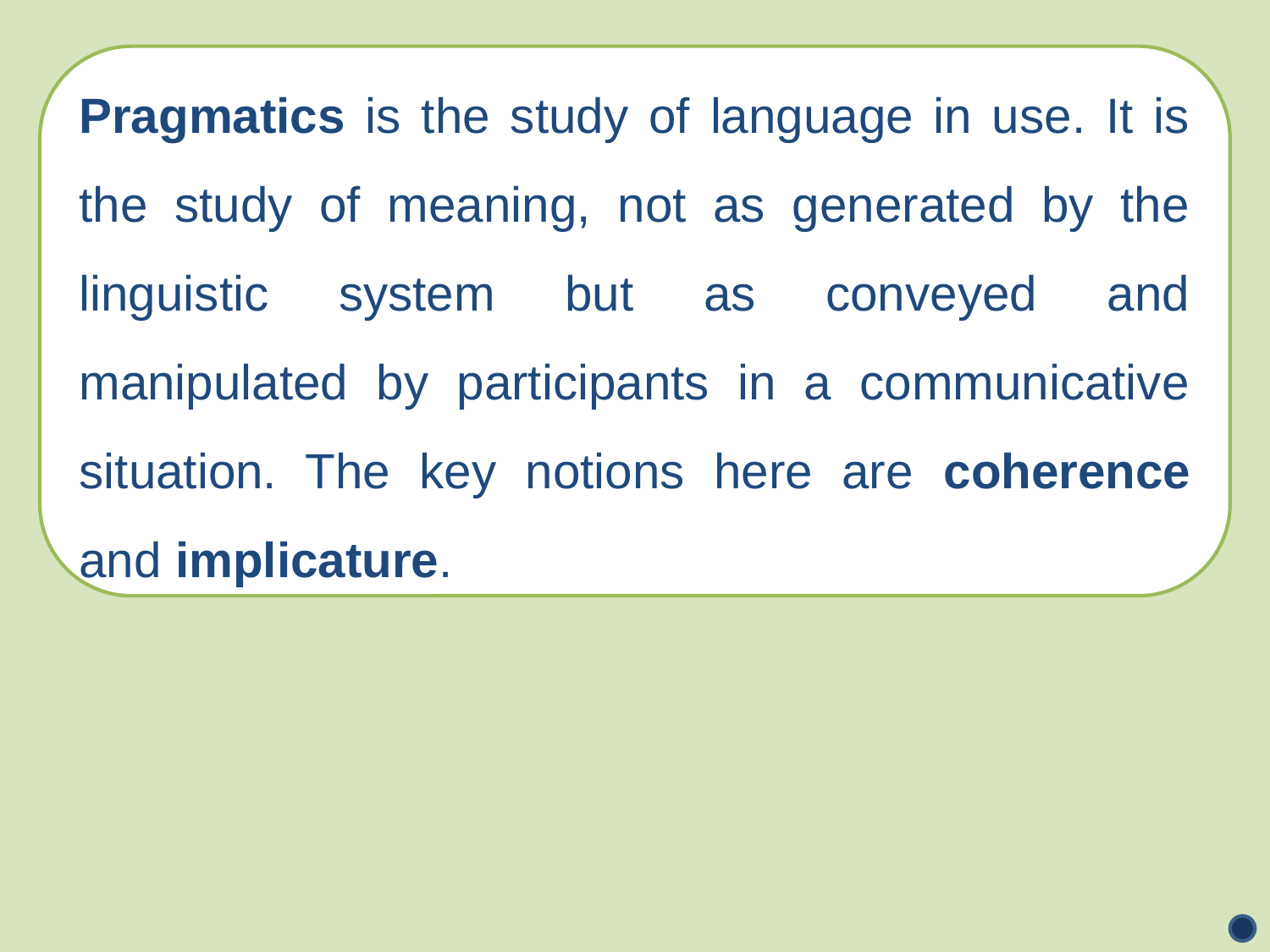

Pragmatics is the study of language in use. It is the study of meaning, not as generated by the linguistic system but as conveyed and manipulated by participants in a communicative situation. The key notions here are coherence and implicature.